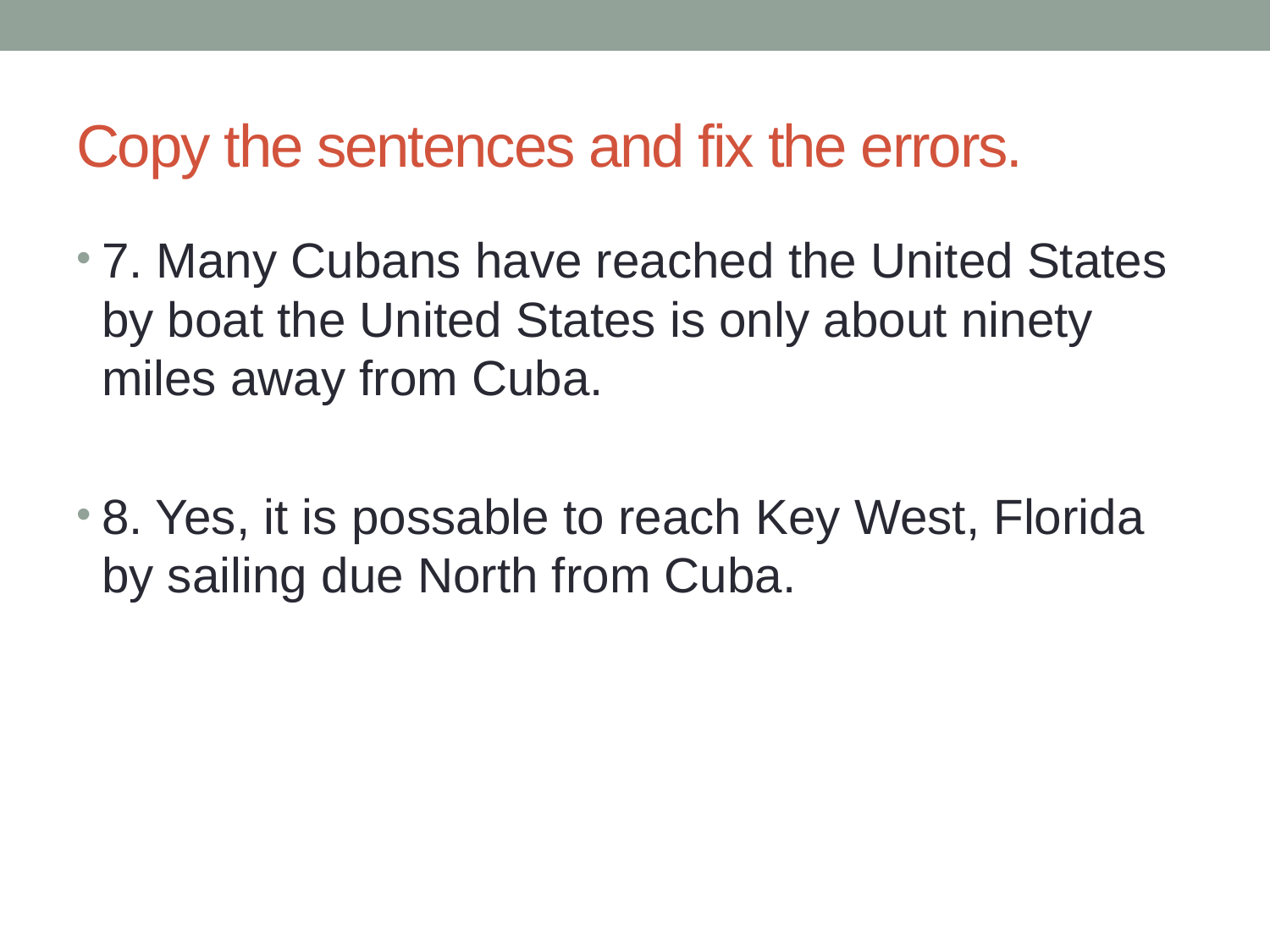

# Copy the sentences and fix the errors.
7. Many Cubans have reached the United States by boat the United States is only about ninety miles away from Cuba.

8. Yes, it is possable to reach Key West, Florida by sailing due North from Cuba.